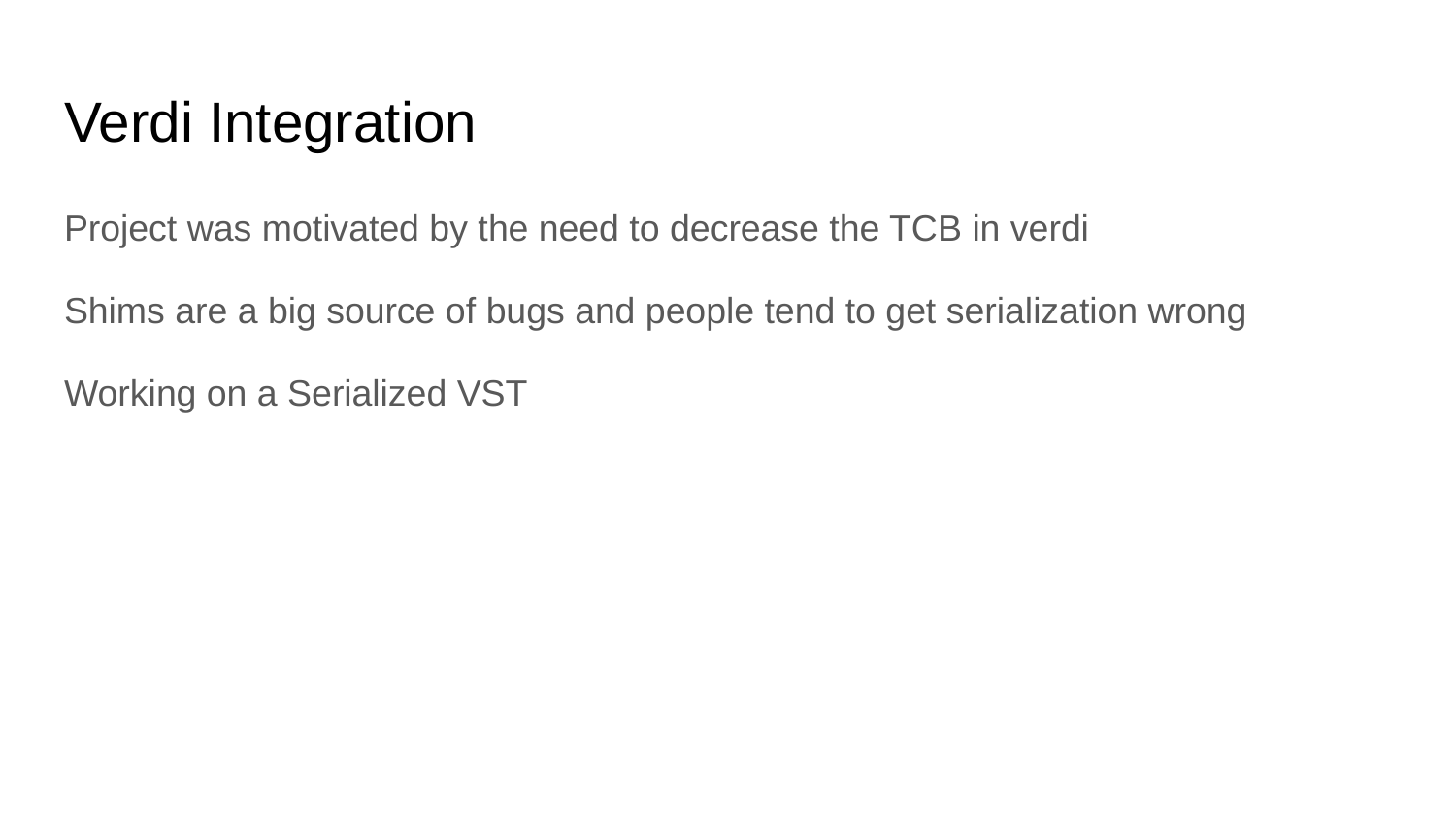

# Verdi Integration
Project was motivated by the need to decrease the TCB in verdi
Shims are a big source of bugs and people tend to get serialization wrong
Working on a Serialized VST